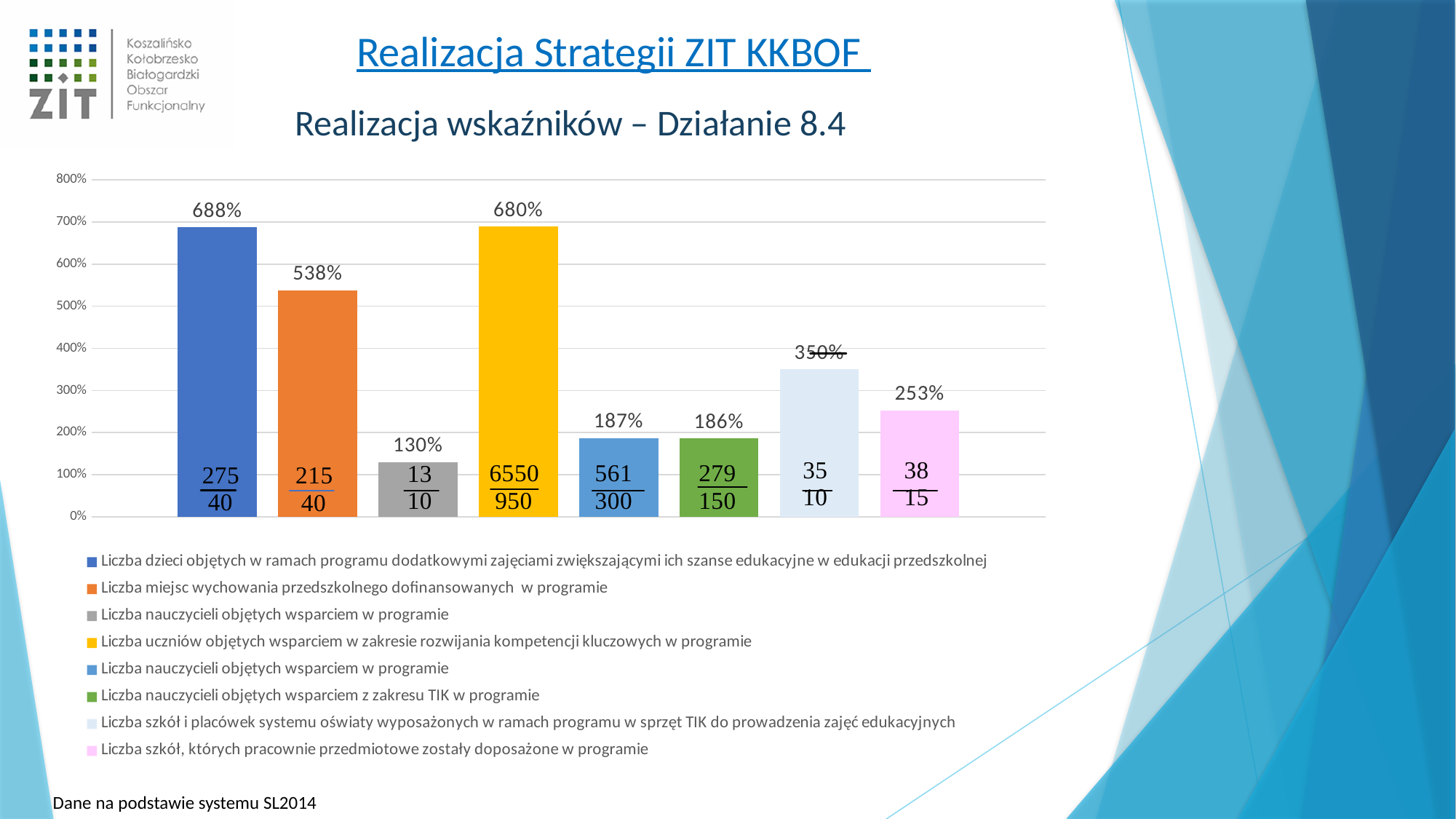

Realizacja Strategii ZIT KKBOF
Realizacja wskaźników – Działanie 8.4

### Chart

| Category | Liczba dzieci objętych w ramach programu dodatkowymi zajęciami zwiększającymi ich szanse edukacyjne w edukacji przedszkolnej | Liczba miejsc wychowania przedszkolnego dofinansowanych  w programie | Liczba nauczycieli objętych wsparciem w programie | Liczba uczniów objętych wsparciem w zakresie rozwijania kompetencji kluczowych w programie | Liczba nauczycieli objętych wsparciem w programie | Liczba nauczycieli objętych wsparciem z zakresu TIK w programie | Liczba szkół i placówek systemu oświaty wyposażonych w ramach programu w sprzęt TIK do prowadzenia zajęć edukacyjnych | Liczba szkół, których pracownie przedmiotowe zostały doposażone w programie |
|---|---|---|---|---|---|---|---|---|
Dane na podstawie systemu SL2014